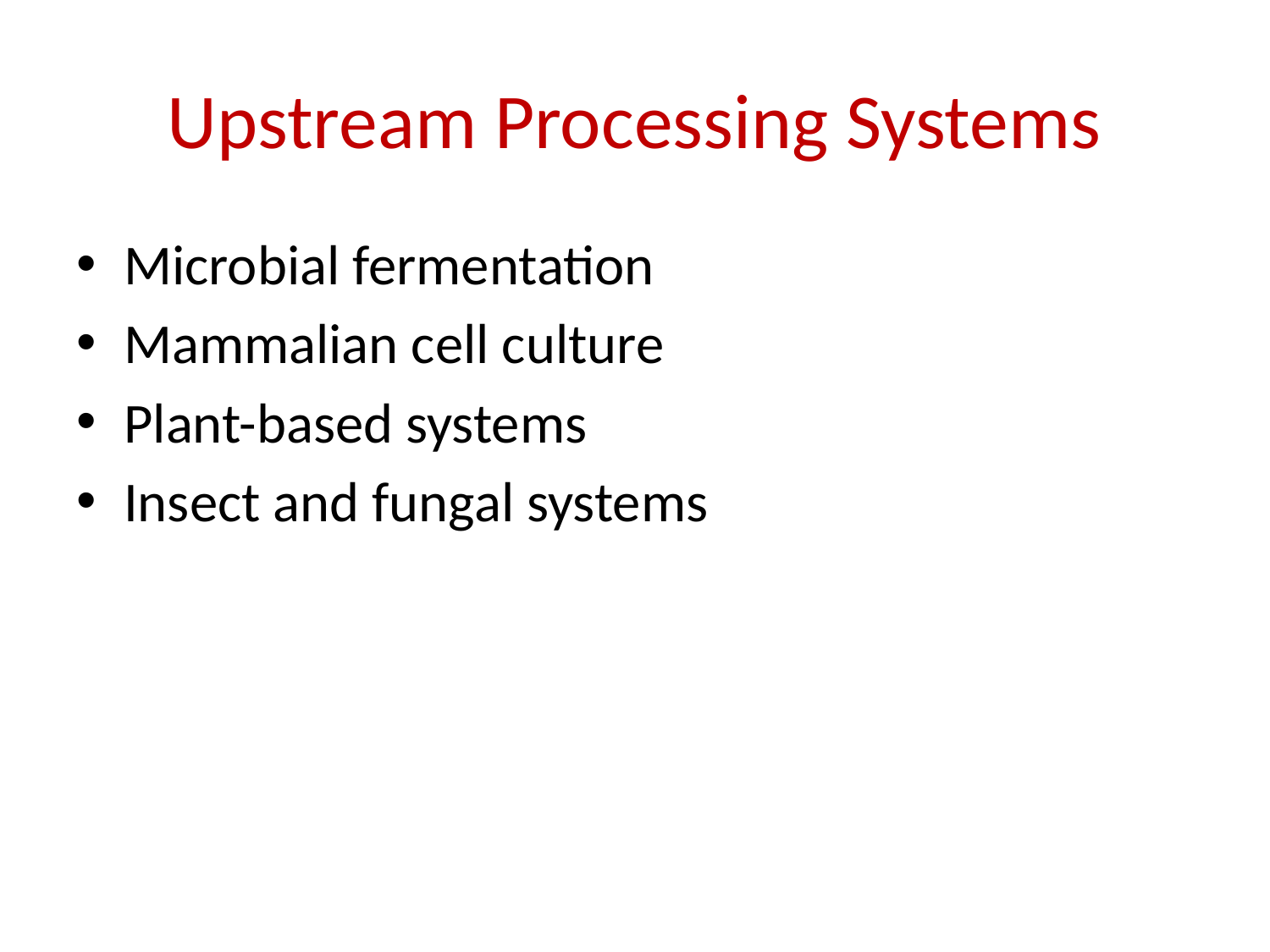

# Upstream Processing Systems
Microbial fermentation
Mammalian cell culture
Plant-based systems
Insect and fungal systems